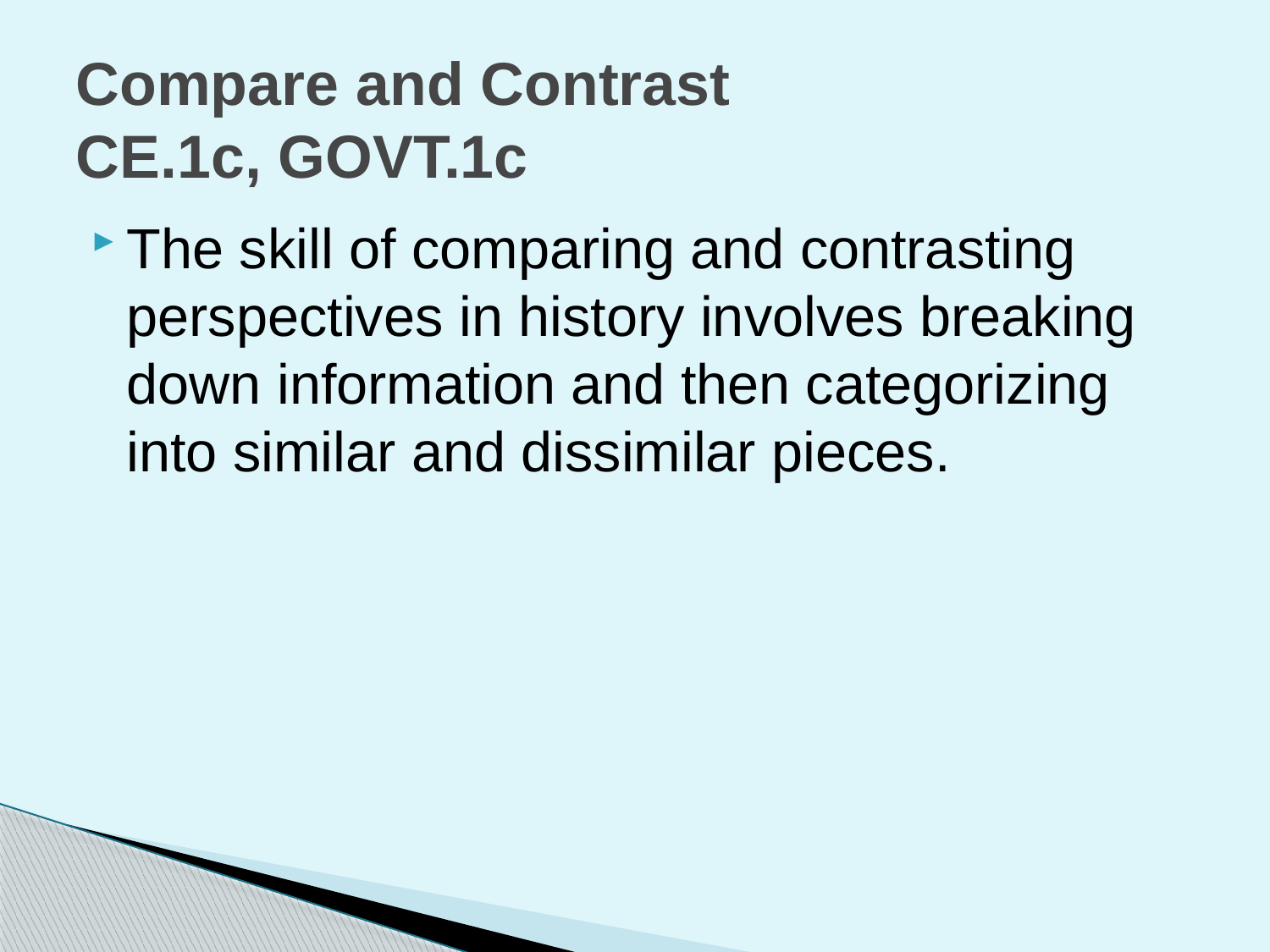

# Compare and Contrast CE.1c, GOVT.1c
The skill of comparing and contrasting perspectives in history involves breaking down information and then categorizing into similar and dissimilar pieces.